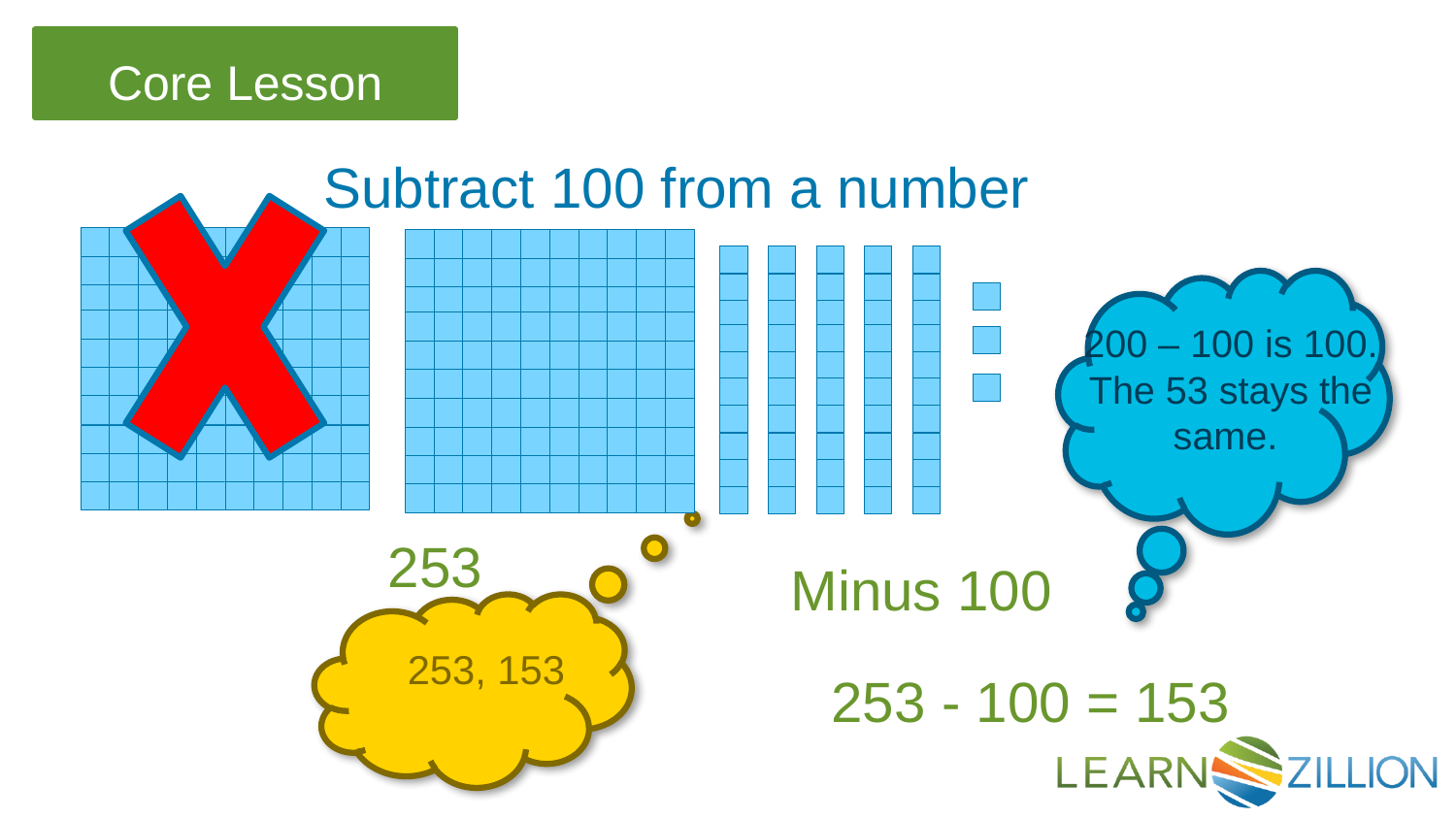

Subtract 100 from a number

200 – 100 is 100. The 53 stays the same.
253
Minus 100

253, 153
253 - 100 = 153